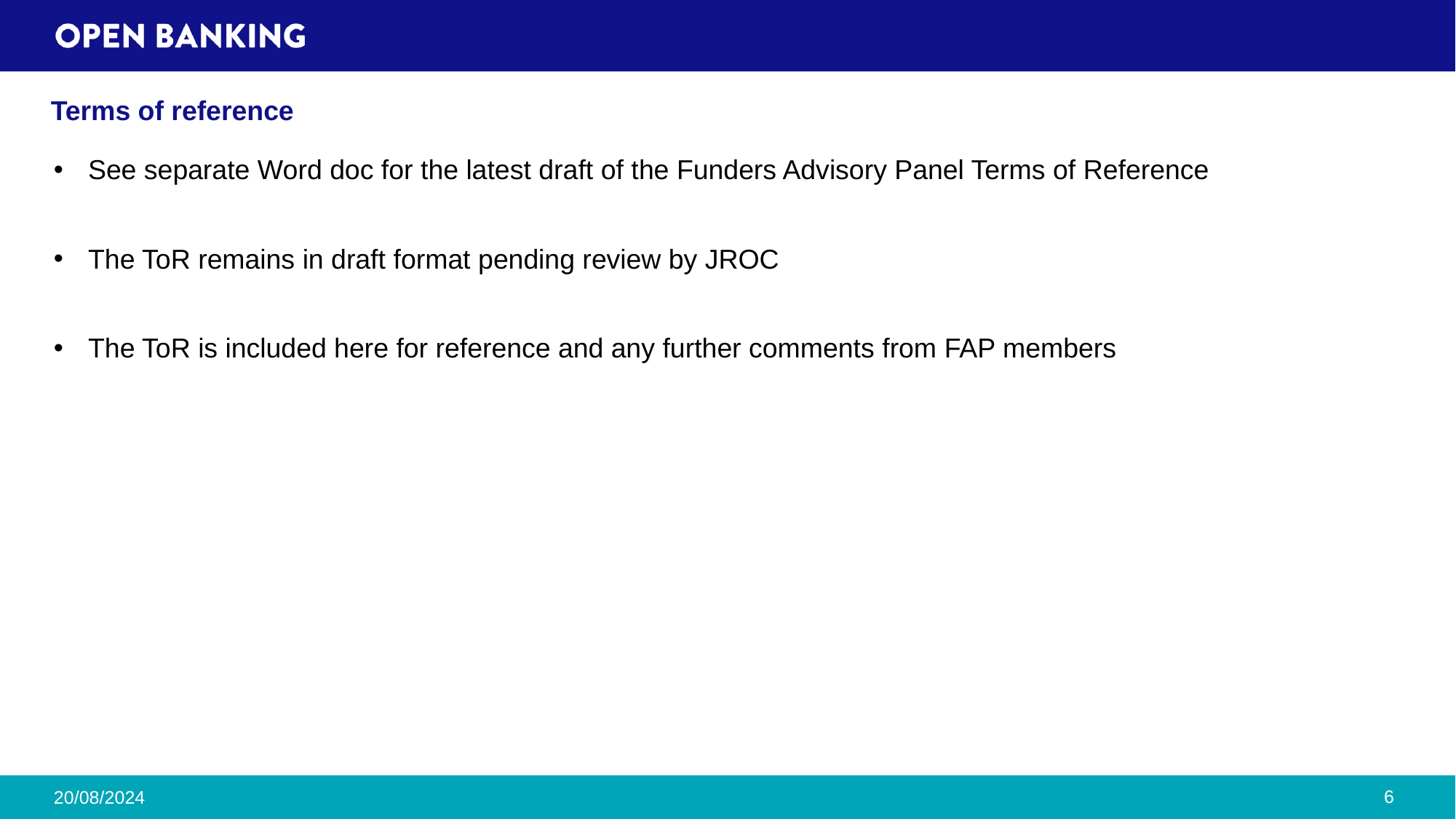

# Terms of reference
See separate Word doc for the latest draft of the Funders Advisory Panel Terms of Reference

The ToR remains in draft format pending review by JROC

The ToR is included here for reference and any further comments from FAP members

6
20/08/2024